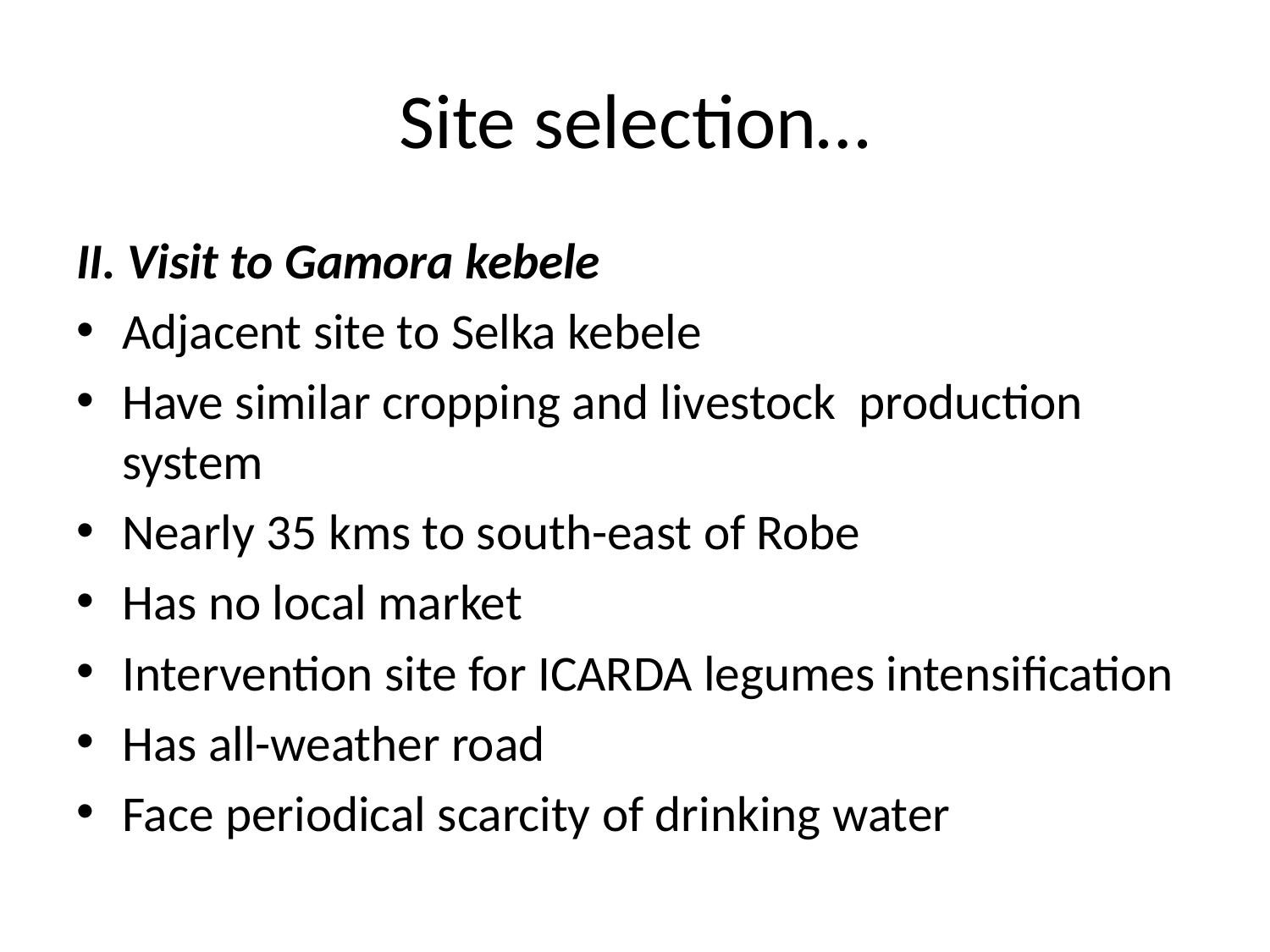

# Site selection…
II. Visit to Gamora kebele
Adjacent site to Selka kebele
Have similar cropping and livestock  production system
Nearly 35 kms to south-east of Robe
Has no local market
Intervention site for ICARDA legumes intensification
Has all-weather road
Face periodical scarcity of drinking water